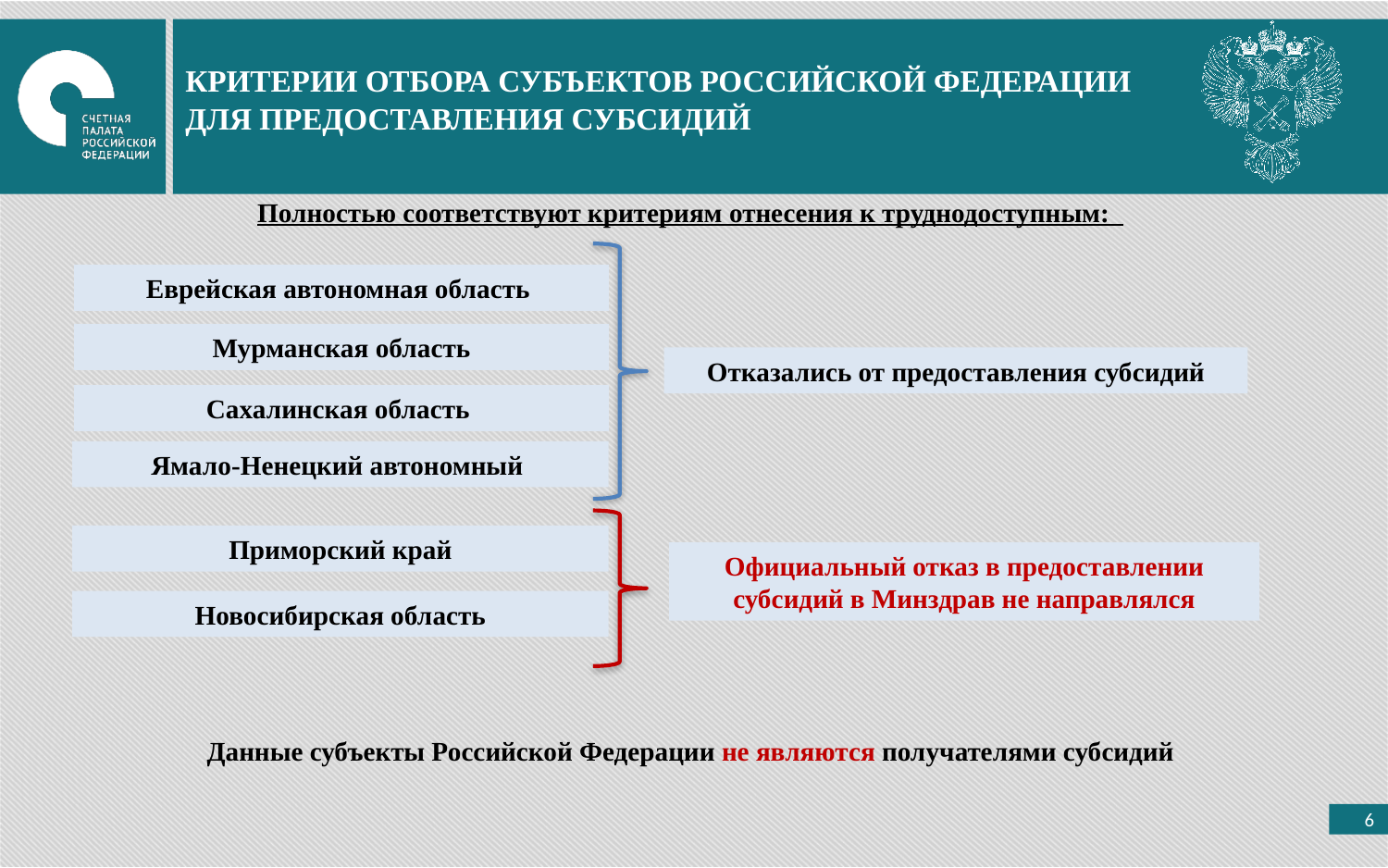

КРИТЕРИИ ОТБОРА СУБЪЕКТОВ РОССИЙСКОЙ ФЕДЕРАЦИИ ДЛЯ ПРЕДОСТАВЛЕНИЯ СУБСИДИЙ
Полностью соответствуют критериям отнесения к труднодоступным:

Еврейская автономная область
Мурманская область
Отказались от предоставления субсидий
Сахалинская область
Ямало-Ненецкий автономный

Приморский край
Официальный отказ в предоставлении субсидий в Минздрав не направлялся
Новосибирская область
Данные субъекты Российской Федерации не являются получателями субсидий